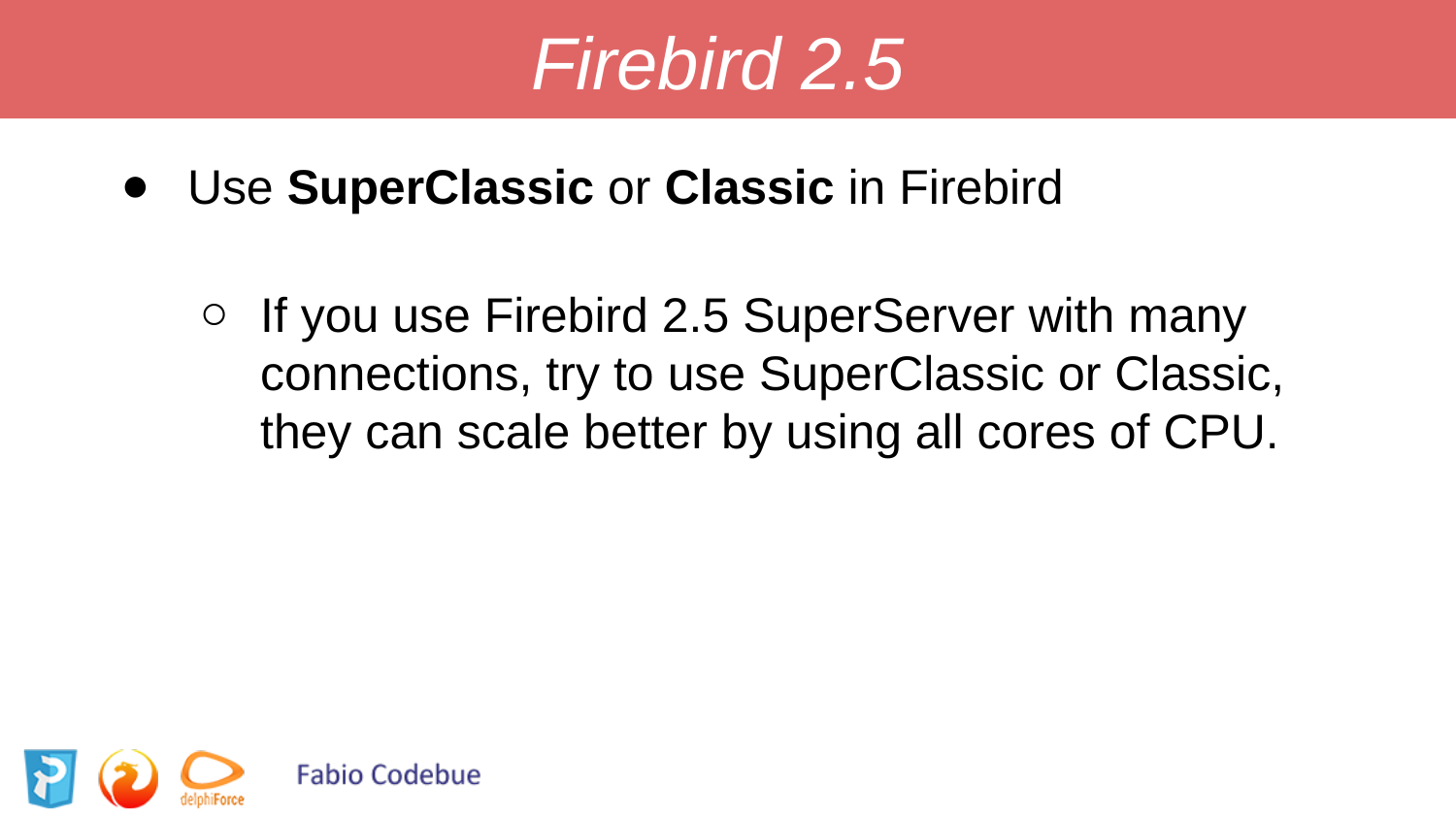

# Firebird 2.5
Use SuperClassic or Classic in Firebird

If you use Firebird 2.5 SuperServer with many connections, try to use SuperClassic or Classic, they can scale better by using all cores of CPU.